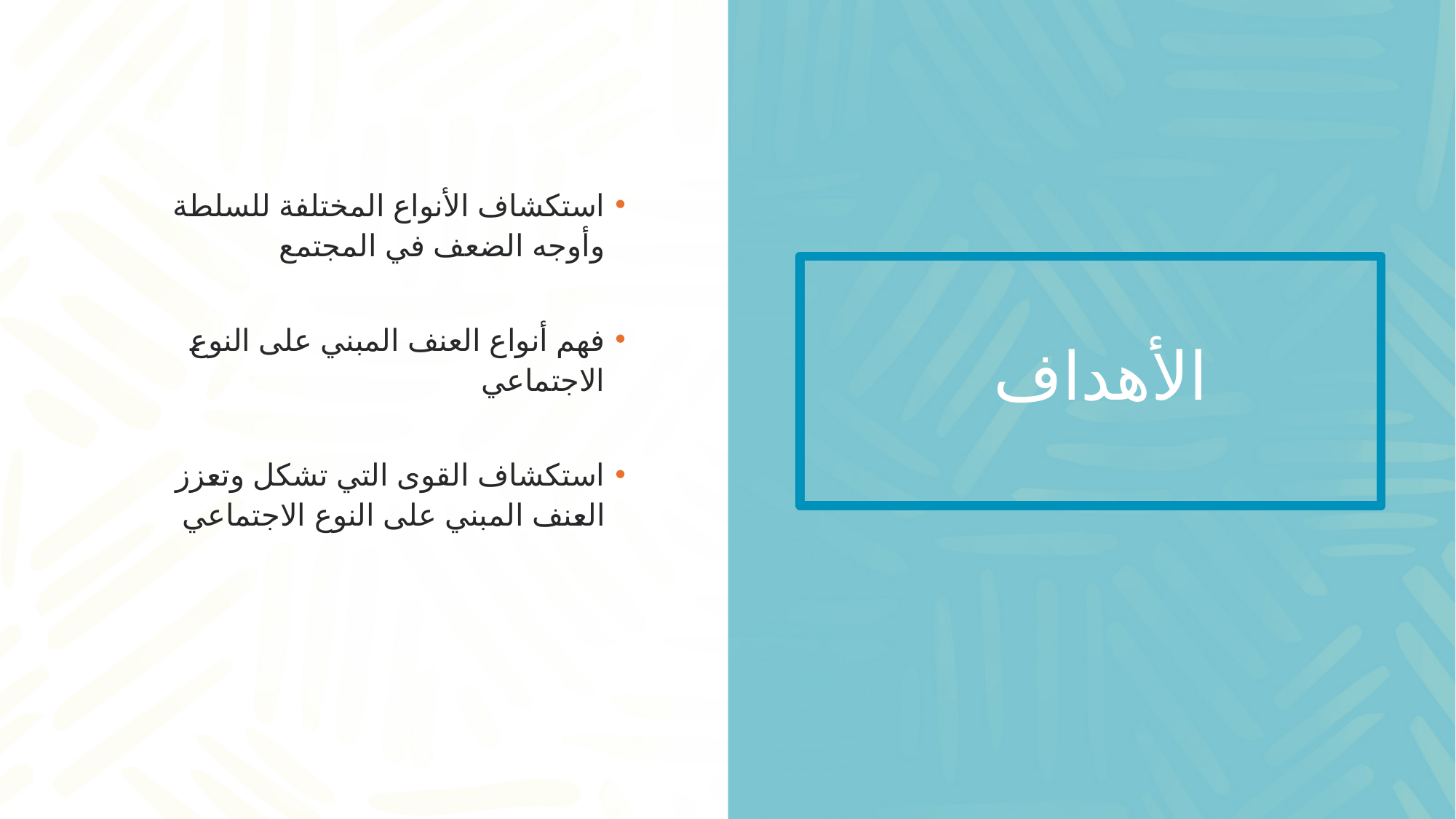

استكشاف الأنواع المختلفة للسلطة وأوجه الضعف في المجتمع
فهم أنواع العنف المبني على النوع الاجتماعي
استكشاف القوى التي تشكل وتعزز العنف المبني على النوع الاجتماعي

# الأهداف